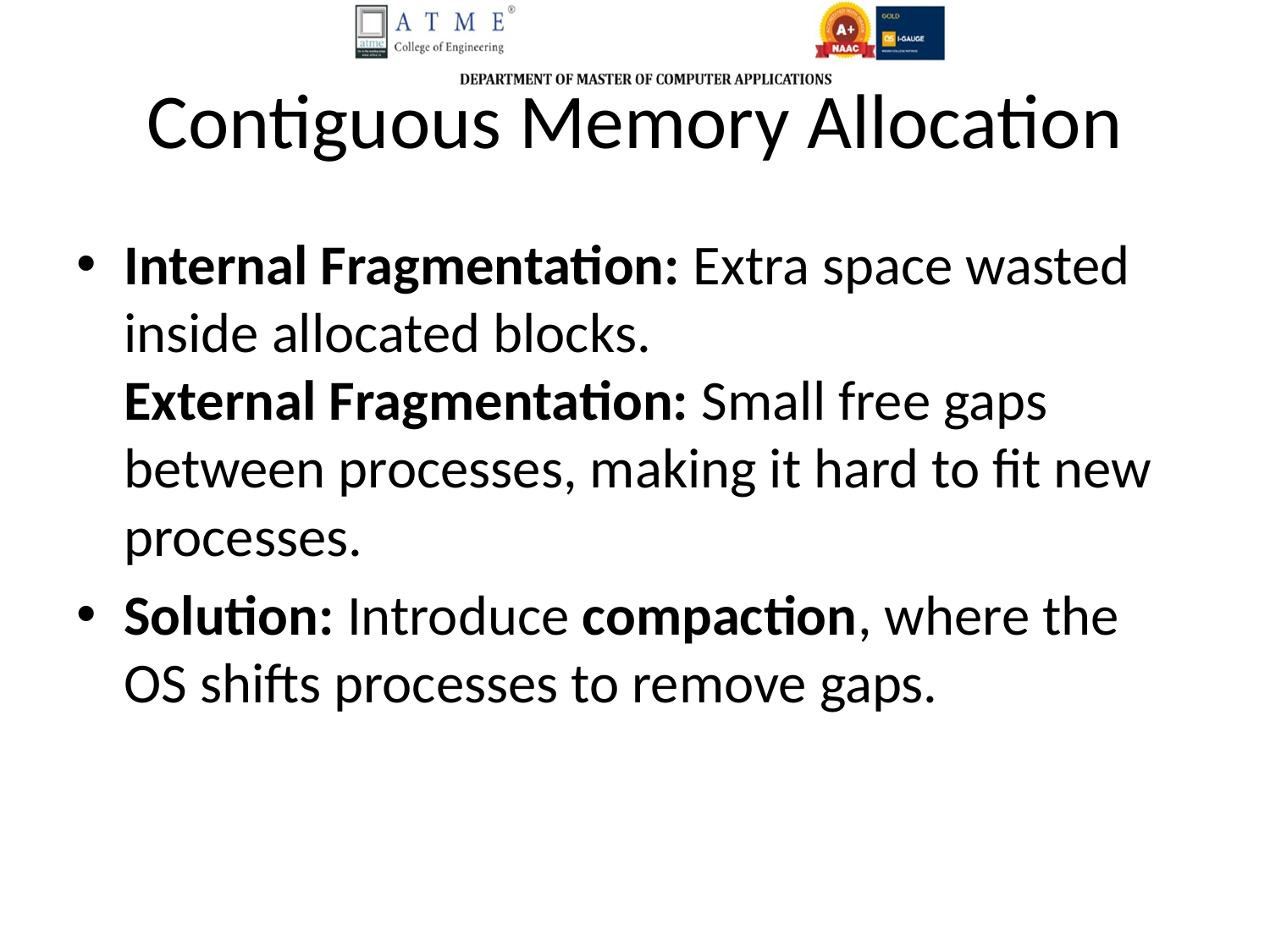

# Contiguous Memory Allocation
Internal Fragmentation: Extra space wasted inside allocated blocks.
External Fragmentation: Small free gaps between processes, making it hard to fit new processes.
Solution: Introduce compaction, where the OS shifts processes to remove gaps.